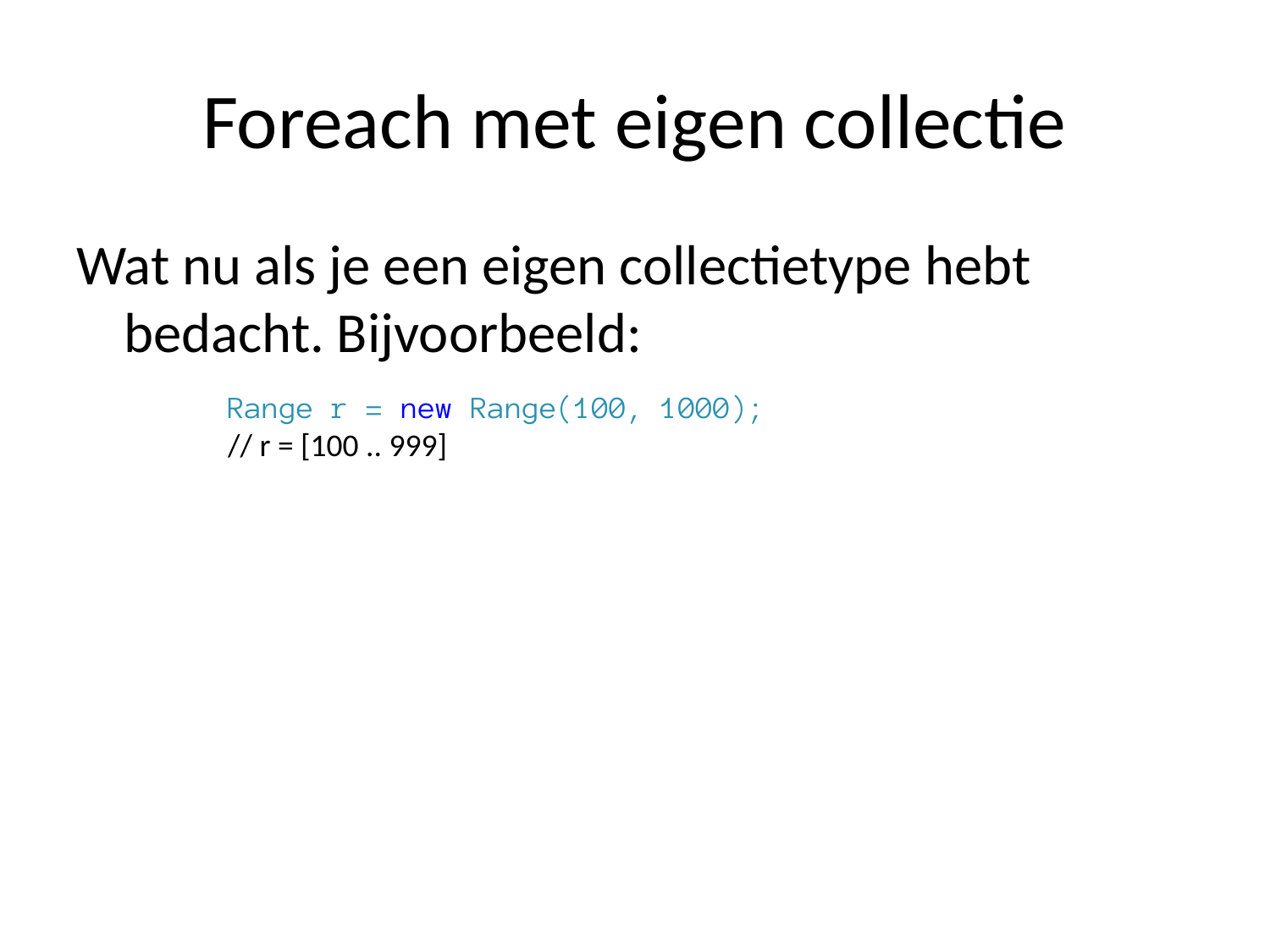

# Foreach met eigen collectie
Wat nu als je een eigen collectietype hebt bedacht. Bijvoorbeeld:

Range r = new Range(100, 1000);
// r = [100 .. 999]